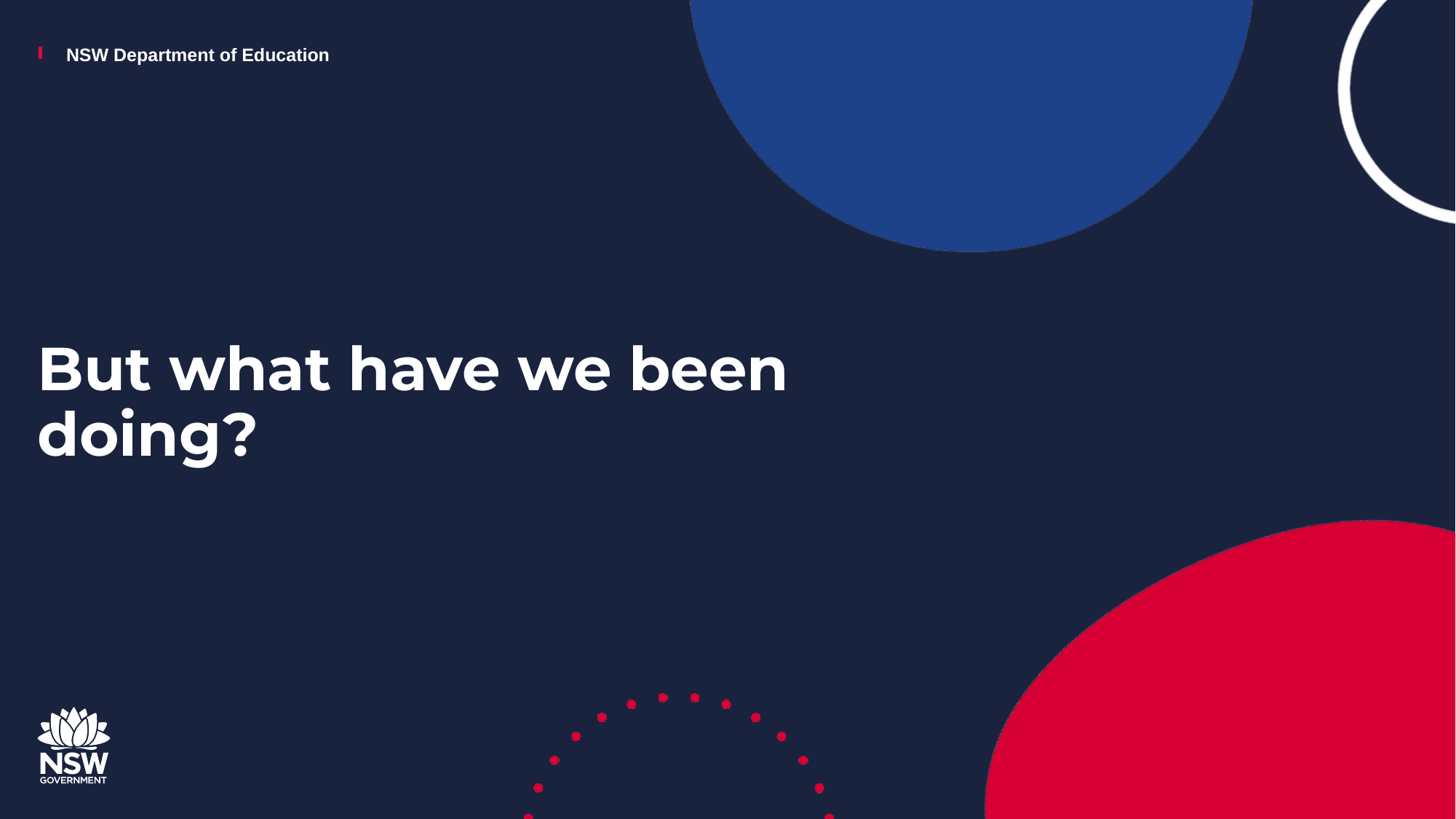

# But what have we been doing?